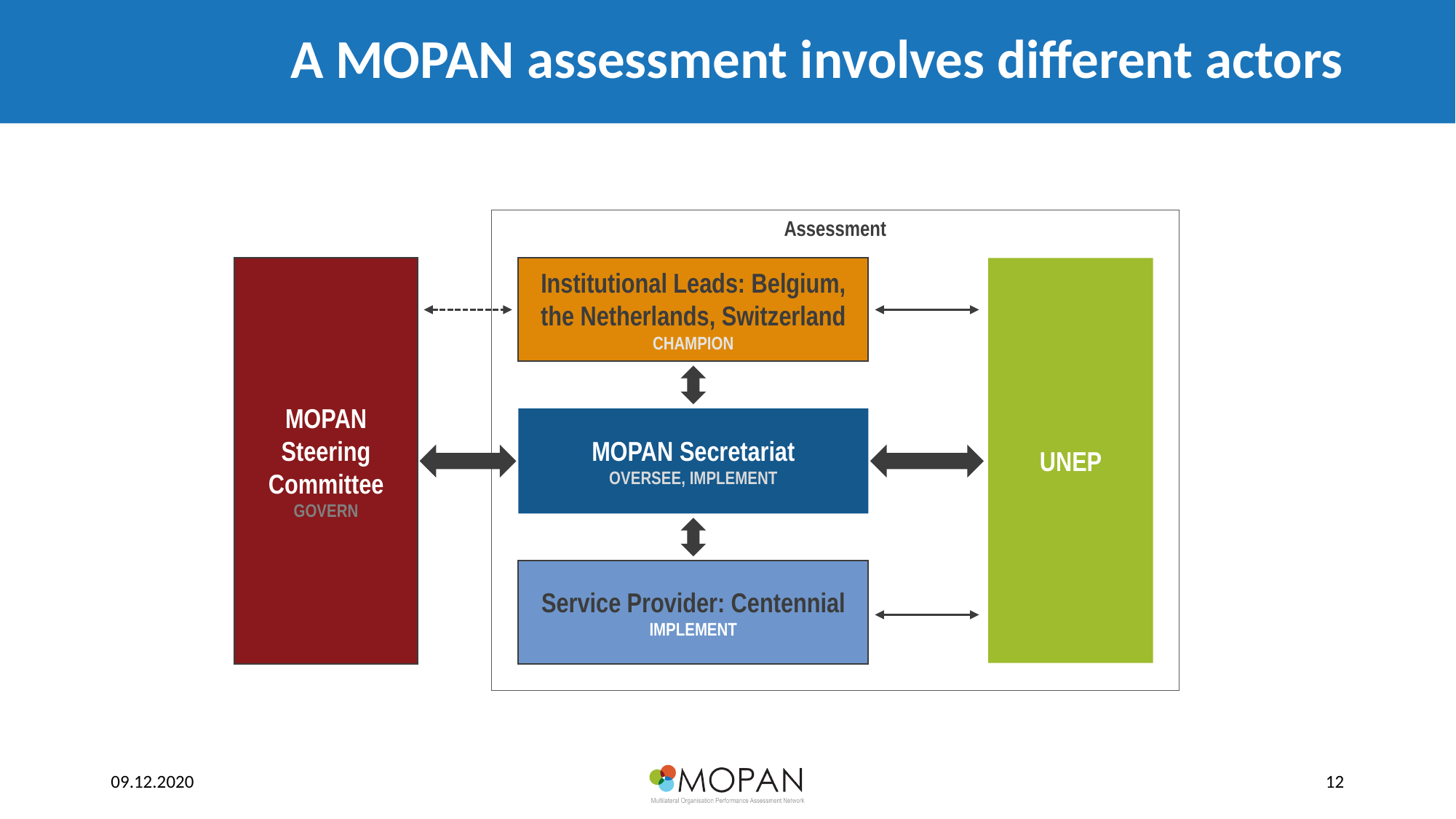

# A MOPAN assessment involves different actors
Assessment
MOPAN Steering Committee
GOVERN
Institutional Leads: Belgium, the Netherlands, Switzerland
CHAMPION
UNEP

MOPAN Secretariat
OVERSEE, IMPLEMENT

Service Provider: Centennial
IMPLEMENT
09.12.2020
12